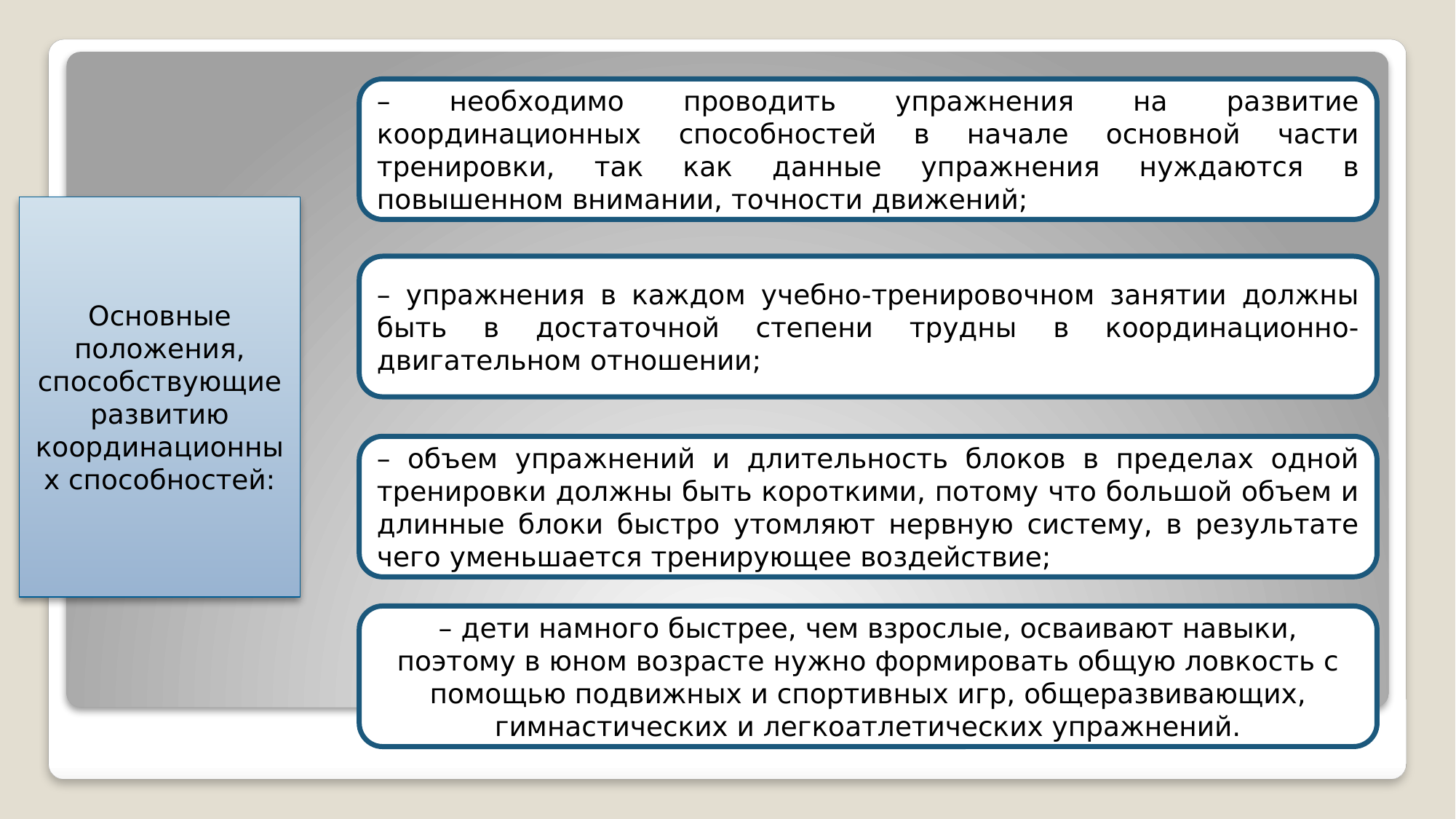

– необходимо проводить упражнения на развитие координационных способностей в начале основной части тренировки, так как данные упражнения нуждаются в повышенном внимании, точности движений;
Основные положения, способствующие развитию координационных способностей:
– упражнения в каждом учебно-тренировочном занятии должны быть в достаточной степени трудны в координационно-двигательном отношении;
– объем упражнений и длительность блоков в пределах одной тренировки должны быть короткими, потому что большой объем и длинные блоки быстро утомляют нервную систему, в результате чего уменьшается тренирующее воздействие;
– дети намного быстрее, чем взрослые, осваивают навыки, поэтому в юном возрасте нужно формировать общую ловкость с помощью подвижных и спортивных игр, общеразвивающих, гимнастических и легкоатлетических упражнений.